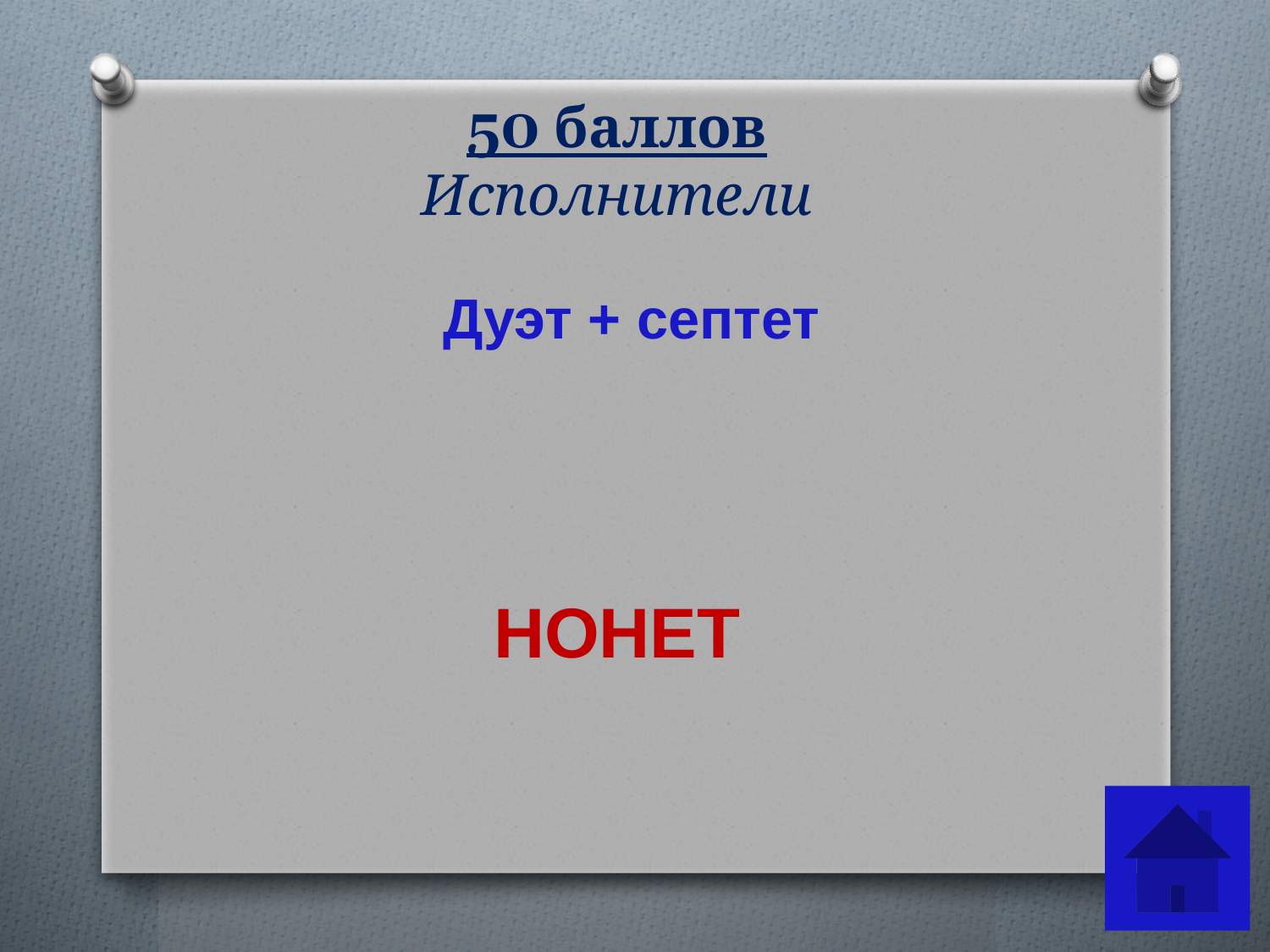

# 50 баллов Исполнители
Дуэт + септет

НОНЕТ